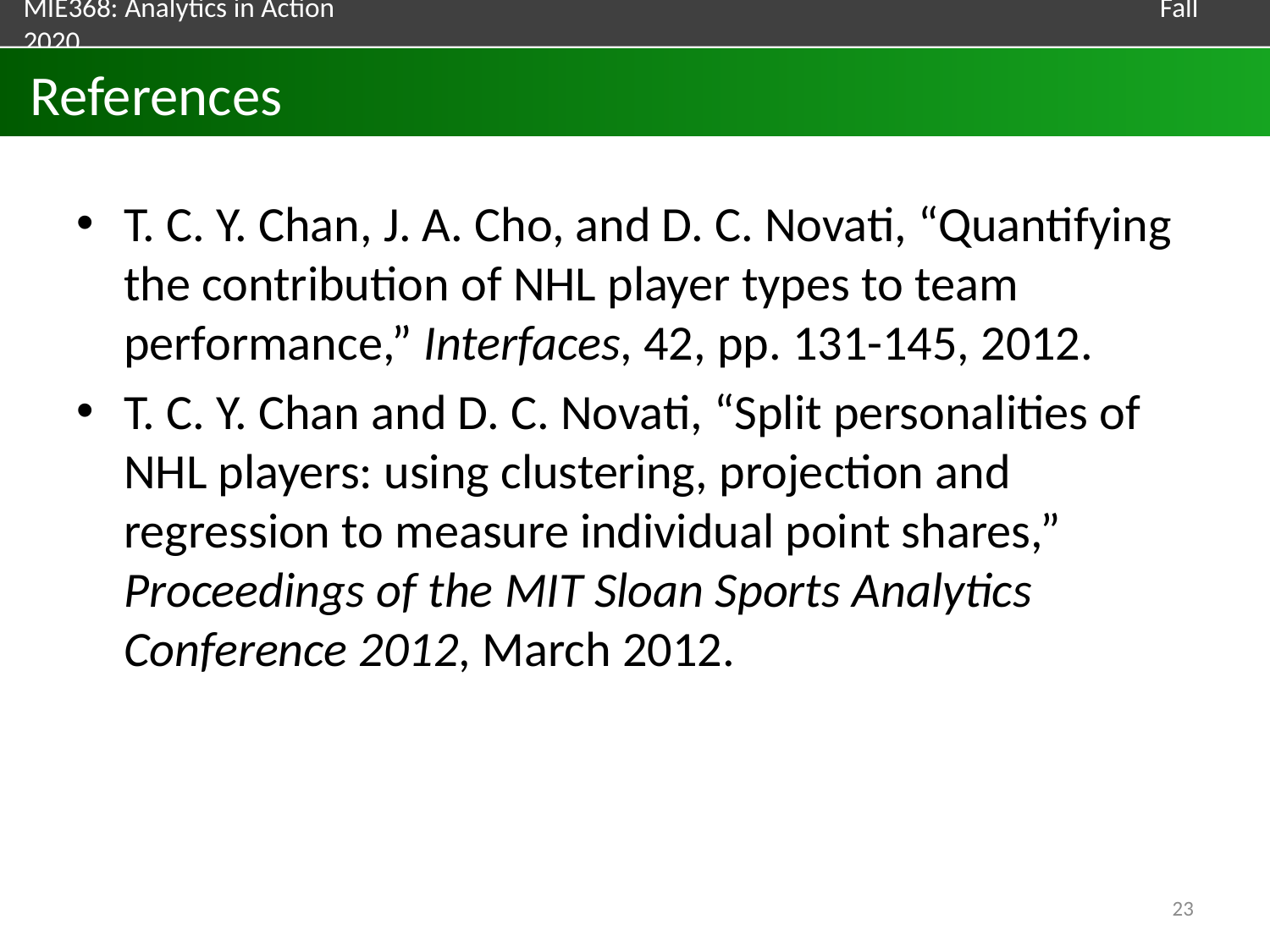

# References
T. C. Y. Chan, J. A. Cho, and D. C. Novati, “Quantifying the contribution of NHL player types to team performance,” Interfaces, 42, pp. 131-145, 2012.
T. C. Y. Chan and D. C. Novati, “Split personalities of NHL players: using clustering, projection and regression to measure individual point shares,” Proceedings of the MIT Sloan Sports Analytics Conference 2012, March 2012.
23